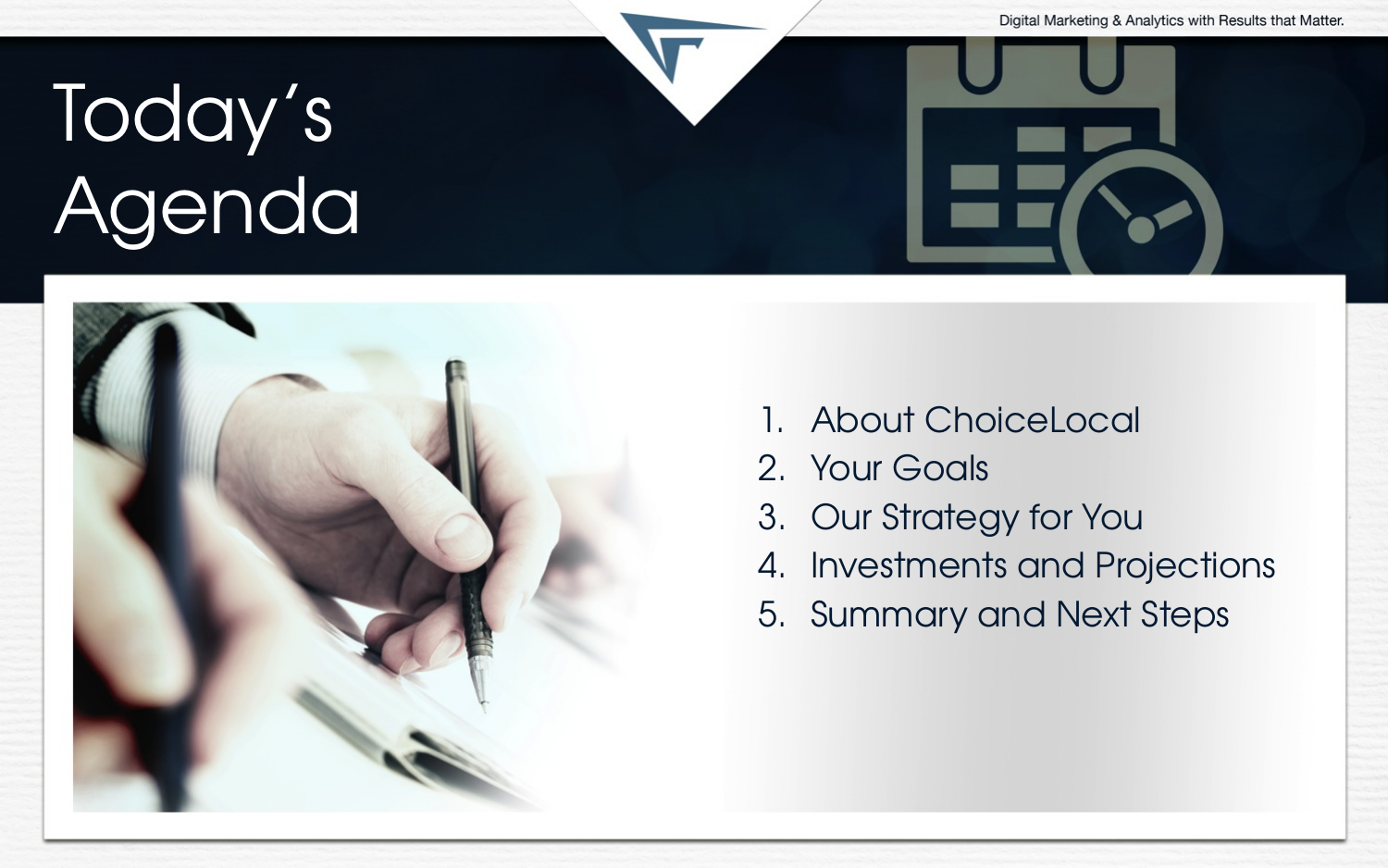

# Today’s Agenda

About ChoiceLocal
Your Goals
Our Strategy for You
Investments and Projections
Summary and Next Steps